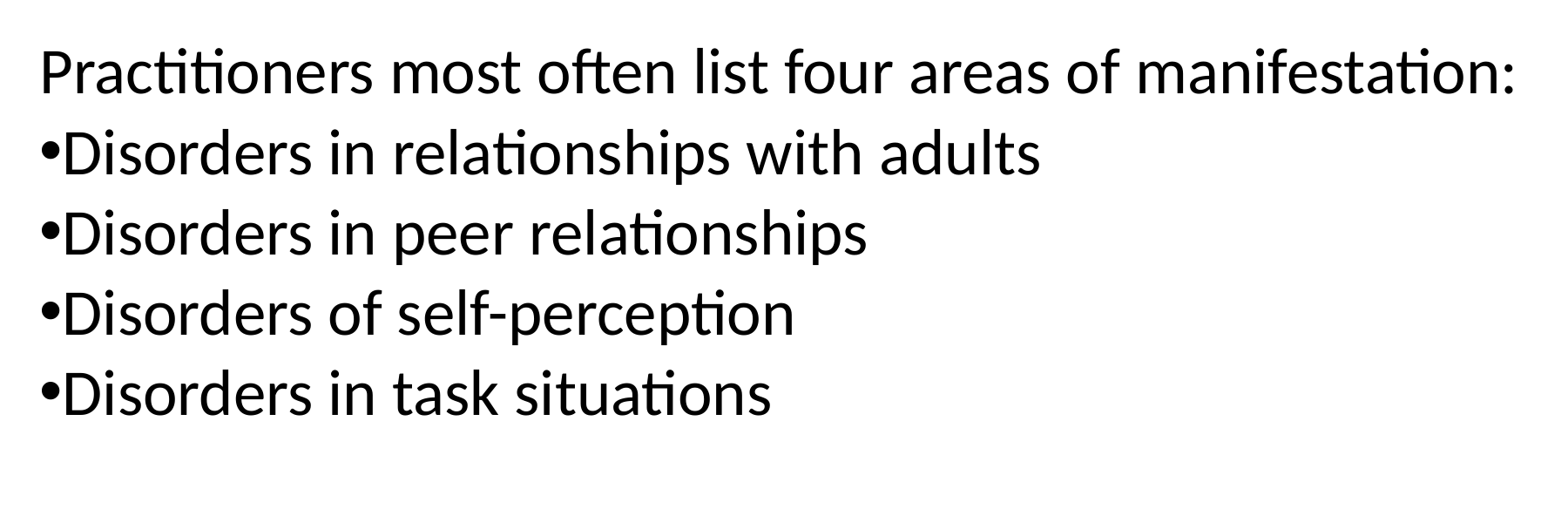

Practitioners most often list four areas of manifestation:
Disorders in relationships with adults
Disorders in peer relationships
Disorders of self-perception
Disorders in task situations